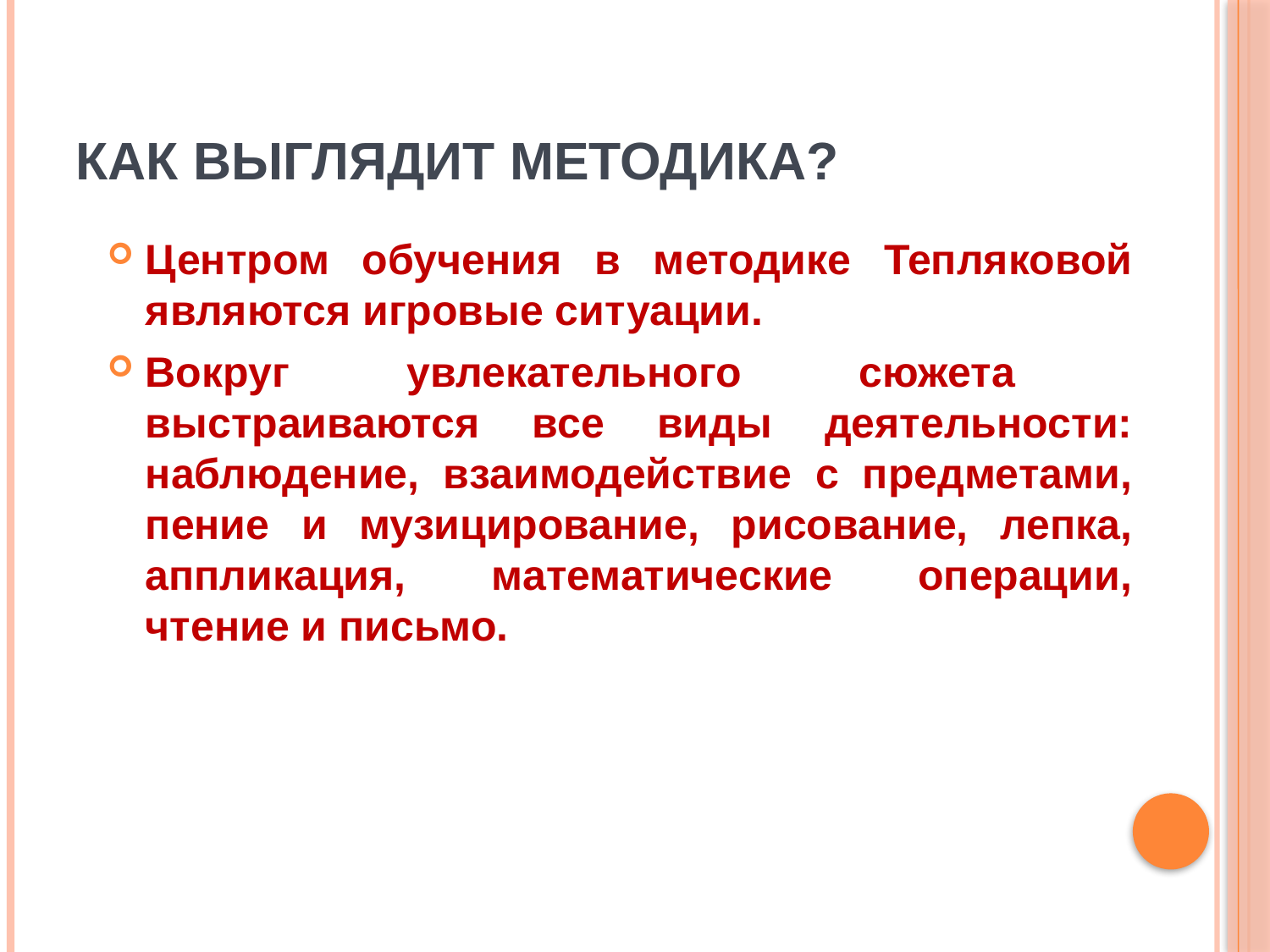

# Как выглядит методика?
Центром обучения в методике Тепляковой являются игровые ситуации.
Вокруг увлекательного сюжета  выстраиваются все виды деятельности: наблюдение, взаимодействие с предметами, пение и музицирование, рисование, лепка, аппликация, математические операции, чтение и письмо.